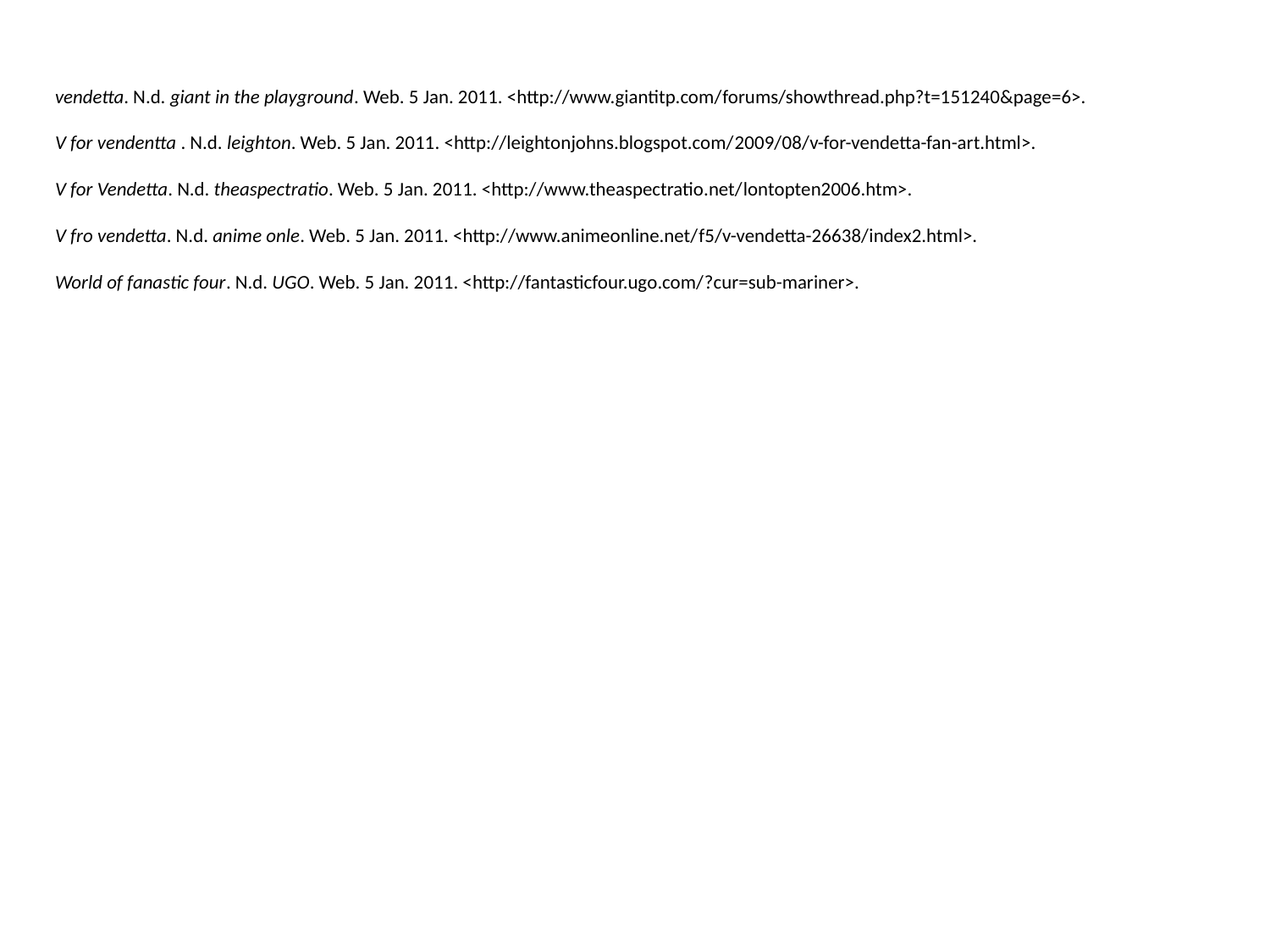

vendetta. N.d. giant in the playground. Web. 5 Jan. 2011. <http://www.giantitp.com/‌forums/‌showthread.php?t=151240&page=6>.

V for vendentta . N.d. leighton. Web. 5 Jan. 2011. <http://leightonjohns.blogspot.com/‌2009/‌08/‌v-for-vendetta-fan-art.html>.

V for Vendetta. N.d. theaspectratio. Web. 5 Jan. 2011. <http://www.theaspectratio.net/‌lontopten2006.htm>.

V fro vendetta. N.d. anime onle. Web. 5 Jan. 2011. <http://www.animeonline.net/‌f5/‌v-vendetta-26638/‌index2.html>.

World of fanastic four. N.d. UGO. Web. 5 Jan. 2011. <http://fantasticfour.ugo.com/‌?cur=sub-mariner>.